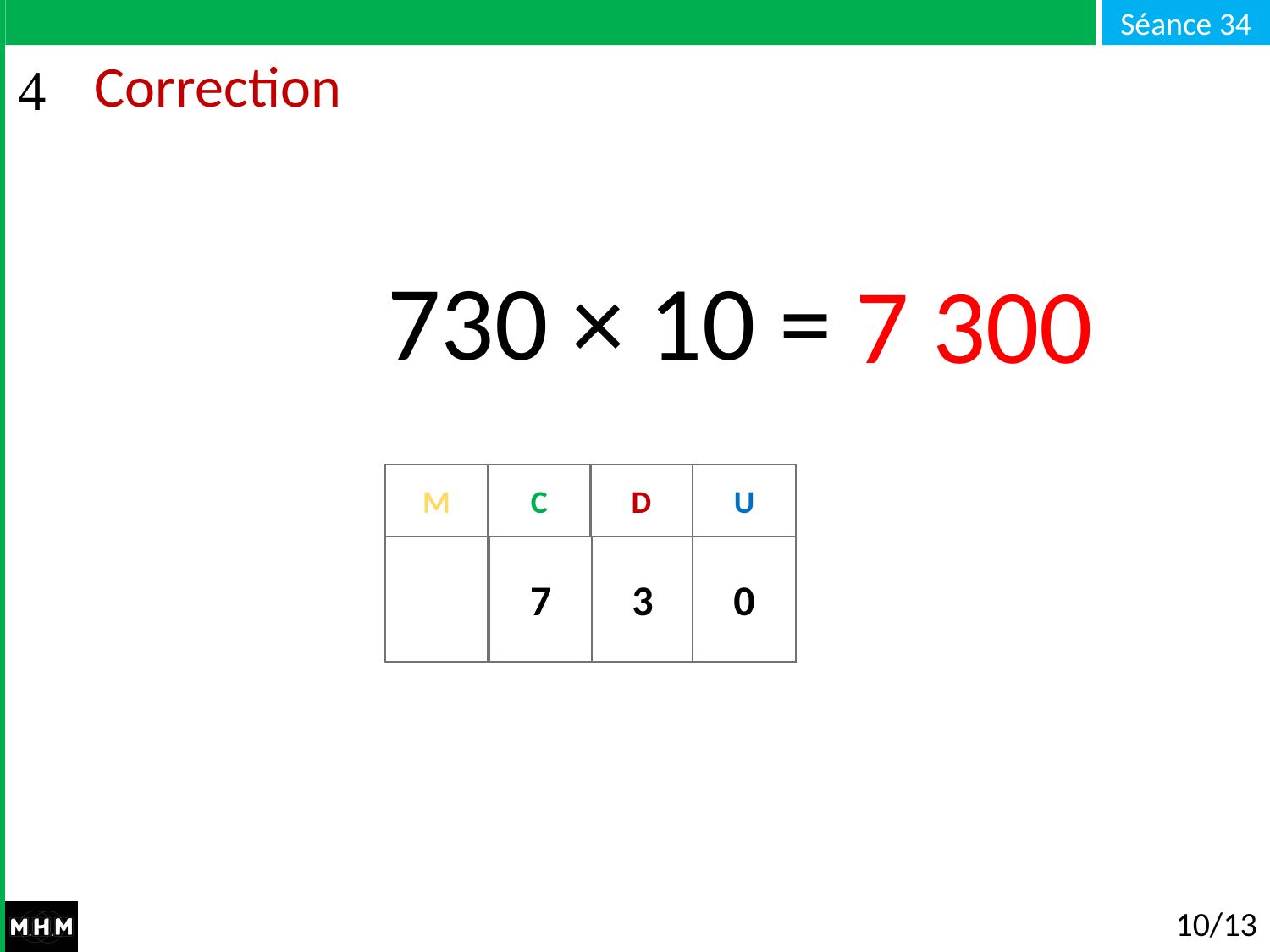

# Correction
730 × 10 =
7 300
M
C
D
U
7
3
0

0
10/13